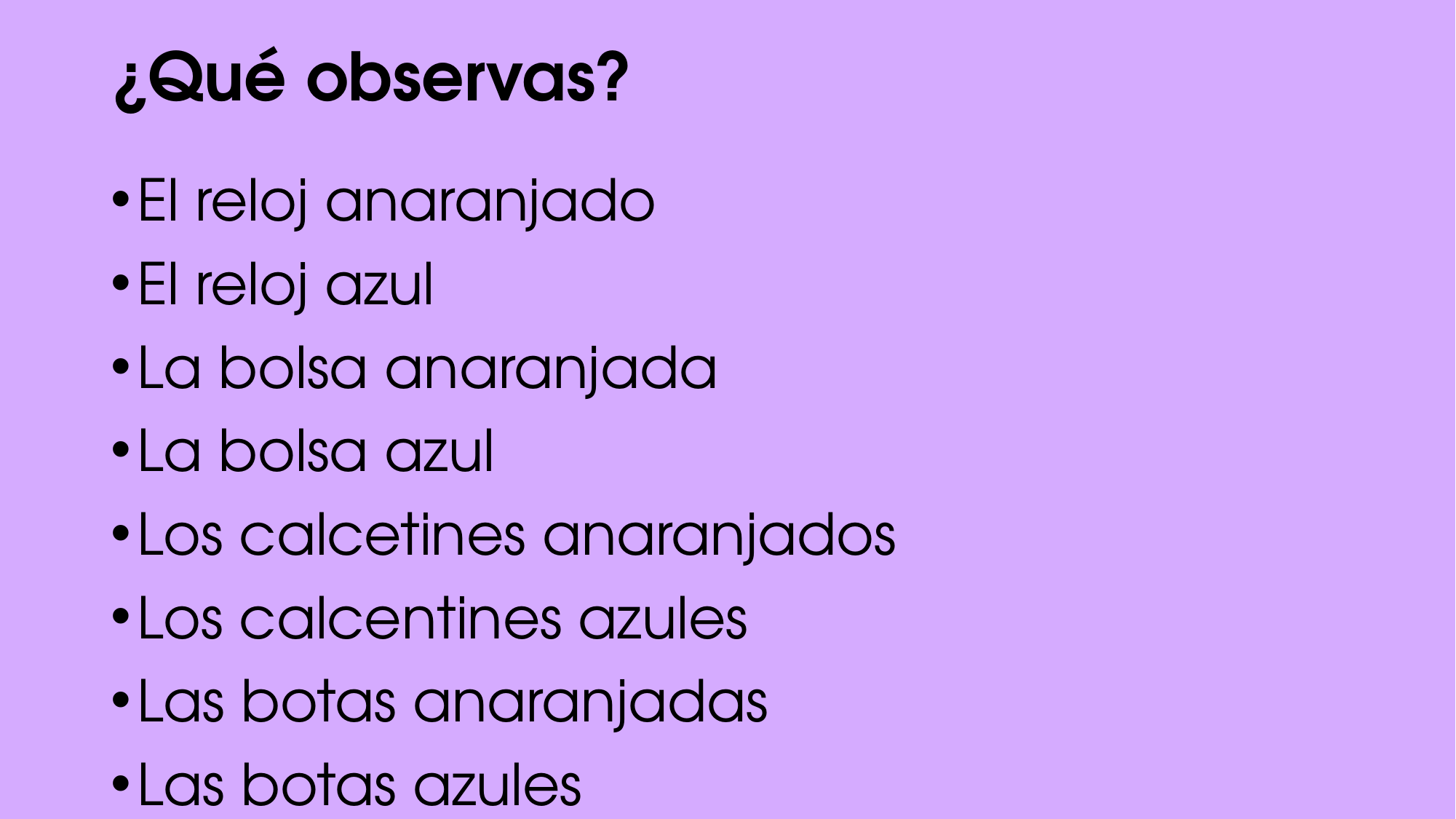

# ¿Qué observas?
El reloj anaranjado
El reloj azul
La bolsa anaranjada
La bolsa azul
Los calcetines anaranjados
Los calcentines azules
Las botas anaranjadas
Las botas azules